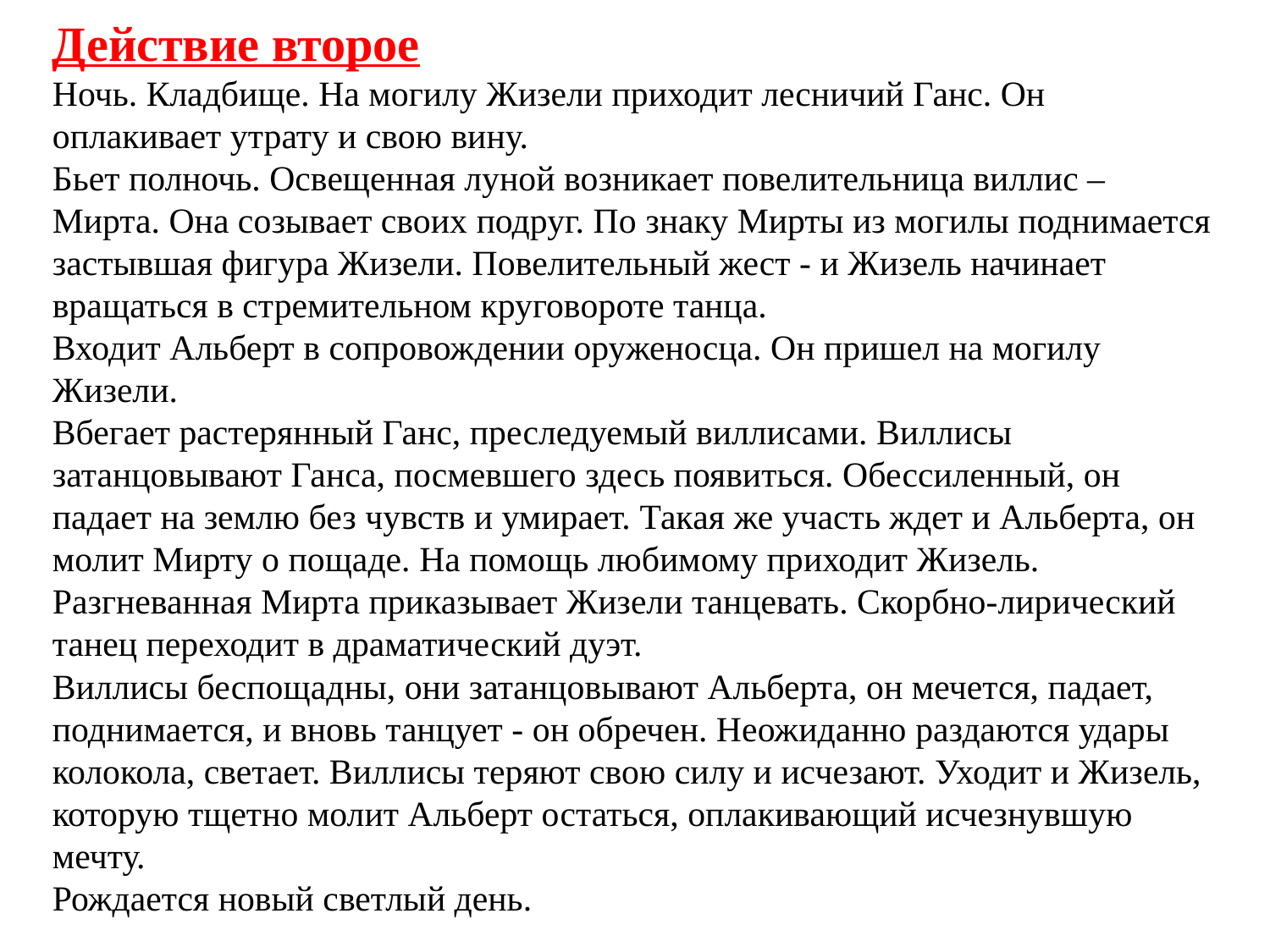

# Действие второе
Ночь. Кладбище. На могилу Жизели приходит лесничий Ганс. Он оплакивает утрату и свою вину.
Бьет полночь. Освещенная луной возникает повелительница виллис – Мирта. Она созывает своих подруг. По знаку Мирты из могилы поднимается застывшая фигура Жизели. Повелительный жест - и Жизель начинает вращаться в стремительном круговороте танца.
Входит Альберт в сопровождении оруженосца. Он пришел на могилу Жизели.
Вбегает растерянный Ганс, преследуемый виллисами. Виллисы затанцовывают Ганса, посмевшего здесь появиться. Обессиленный, он падает на землю без чувств и умирает. Такая же участь ждет и Альберта, он молит Мирту о пощаде. На помощь любимому приходит Жизель. Разгневанная Мирта приказывает Жизели танцевать. Скорбно-лирический танец переходит в драматический дуэт.
Виллисы беспощадны, они затанцовывают Альберта, он мечется, падает, поднимается, и вновь танцует - он обречен. Неожиданно раздаются удары колокола, светает. Виллисы теряют свою силу и исчезают. Уходит и Жизель, которую тщетно молит Альберт остаться, оплакивающий исчезнувшую мечту.
Рождается новый светлый день.